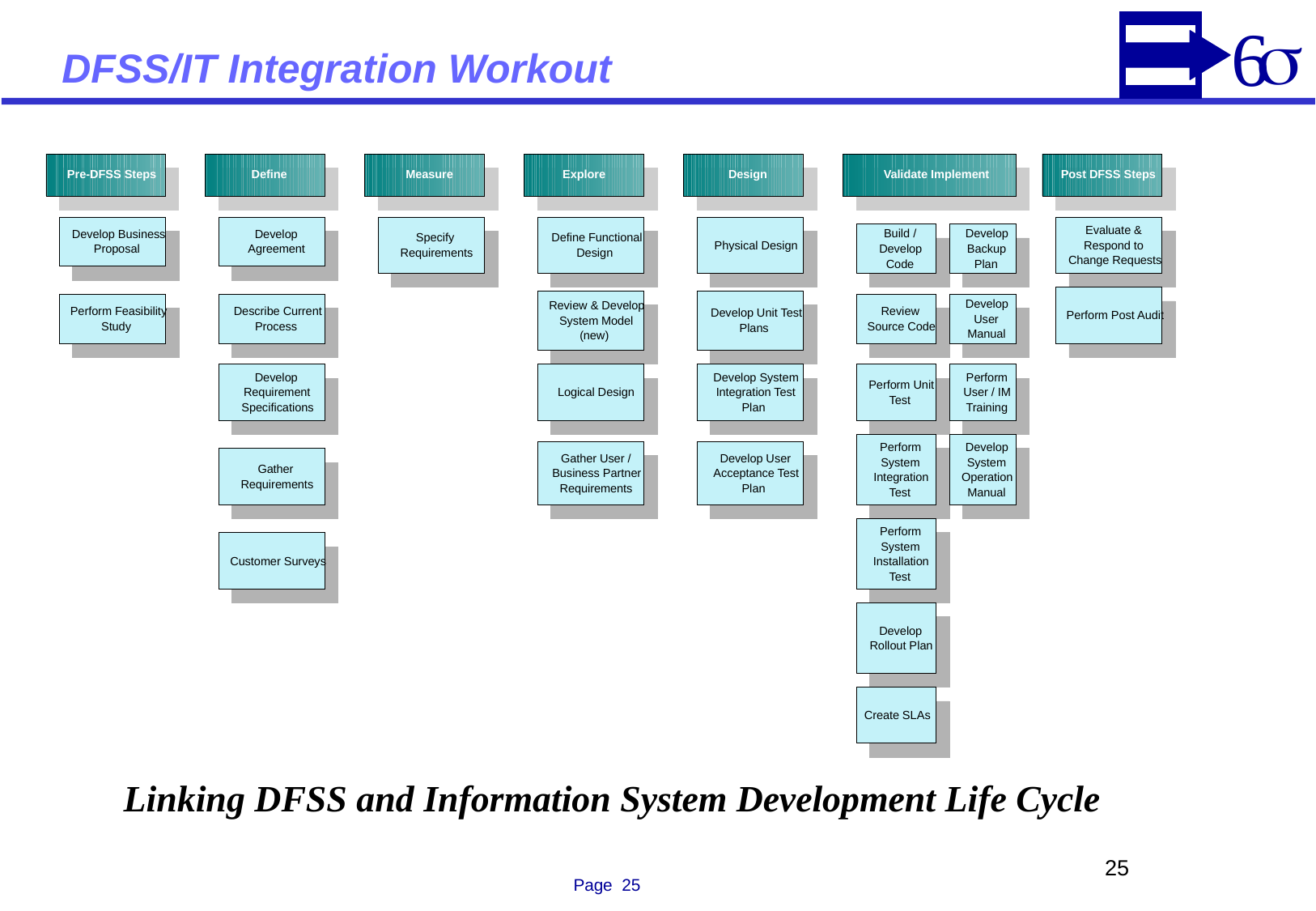

# DFSS/IT Integration Workout

Pre-DFSS Steps
Define
Measure

Develop Business
Develop

Proposal
Agreement

Perform Feasibility
Describe Current

Study
Process

Develop

Requirement
Specifications

             Validate Implement
Post DFSS Steps

Evaluate &

Build /
Develop

Respond to

Develop
Backup
Change Requests
Code
Plan

Develop

Review
Perform Post Audit

User
Source Code
Manual

Perform
Perform Unit

User / IM
Test
Training

Perform
Develop

System
System
Gather

Integration
Operation
Requirements
Test
Manual

Perform

System
Installation
Test

Develop
Rollout Plan

Create SLAs

Explore
Design

Define Functional

Physical Design
Design

Review & Develop

Develop Unit Test
System Model
Plans
(new)

Develop System

Logical Design
Integration Test
Plan

Develop User

Acceptance Test
Plan

Specify

Requirements

Gather User /

Business Partner
Requirements

Customer Surveys
Linking DFSS and Information System Development Life Cycle